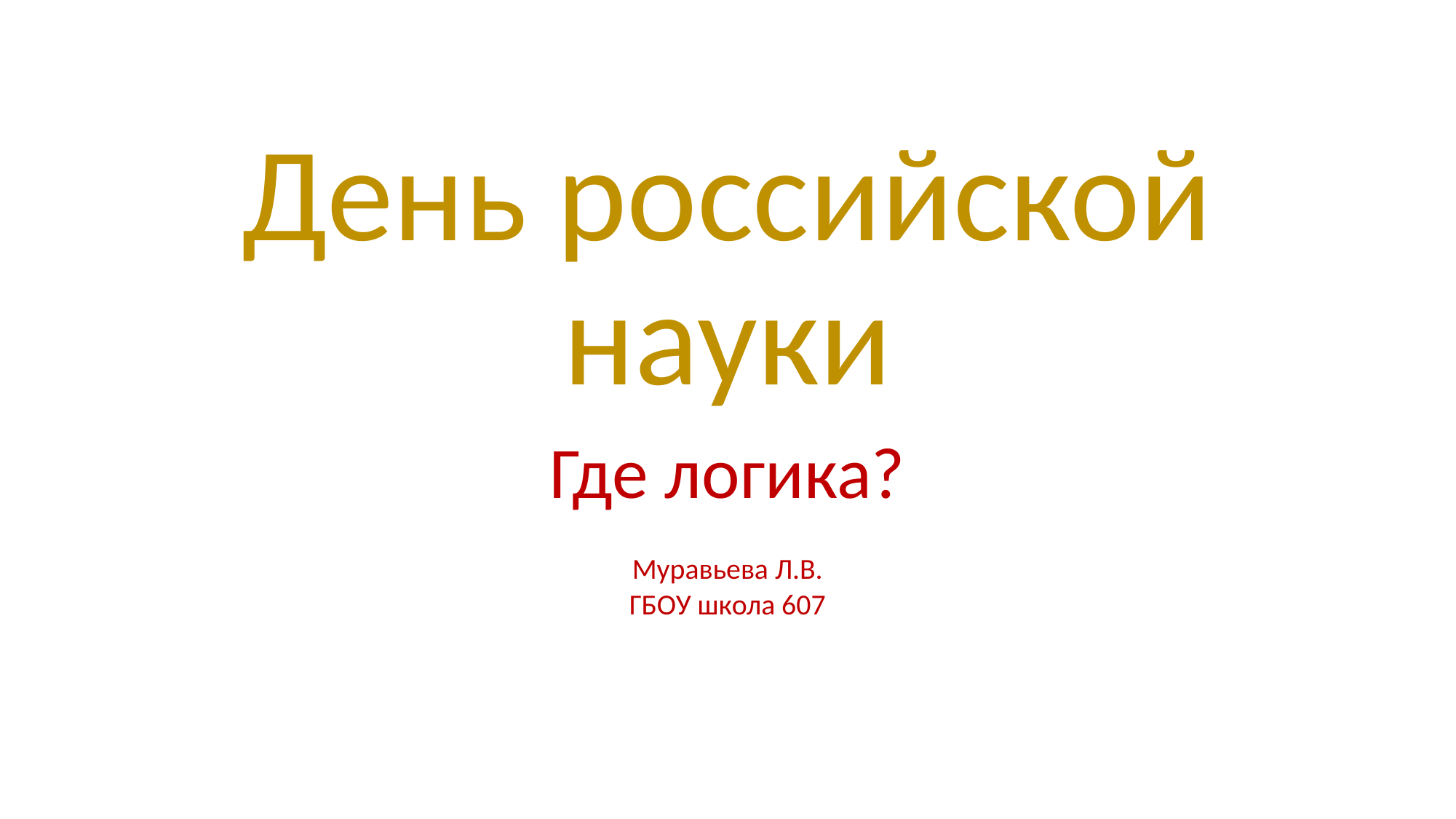

# День российской науки
Где логика?

Муравьева Л.В.
ГБОУ школа 607